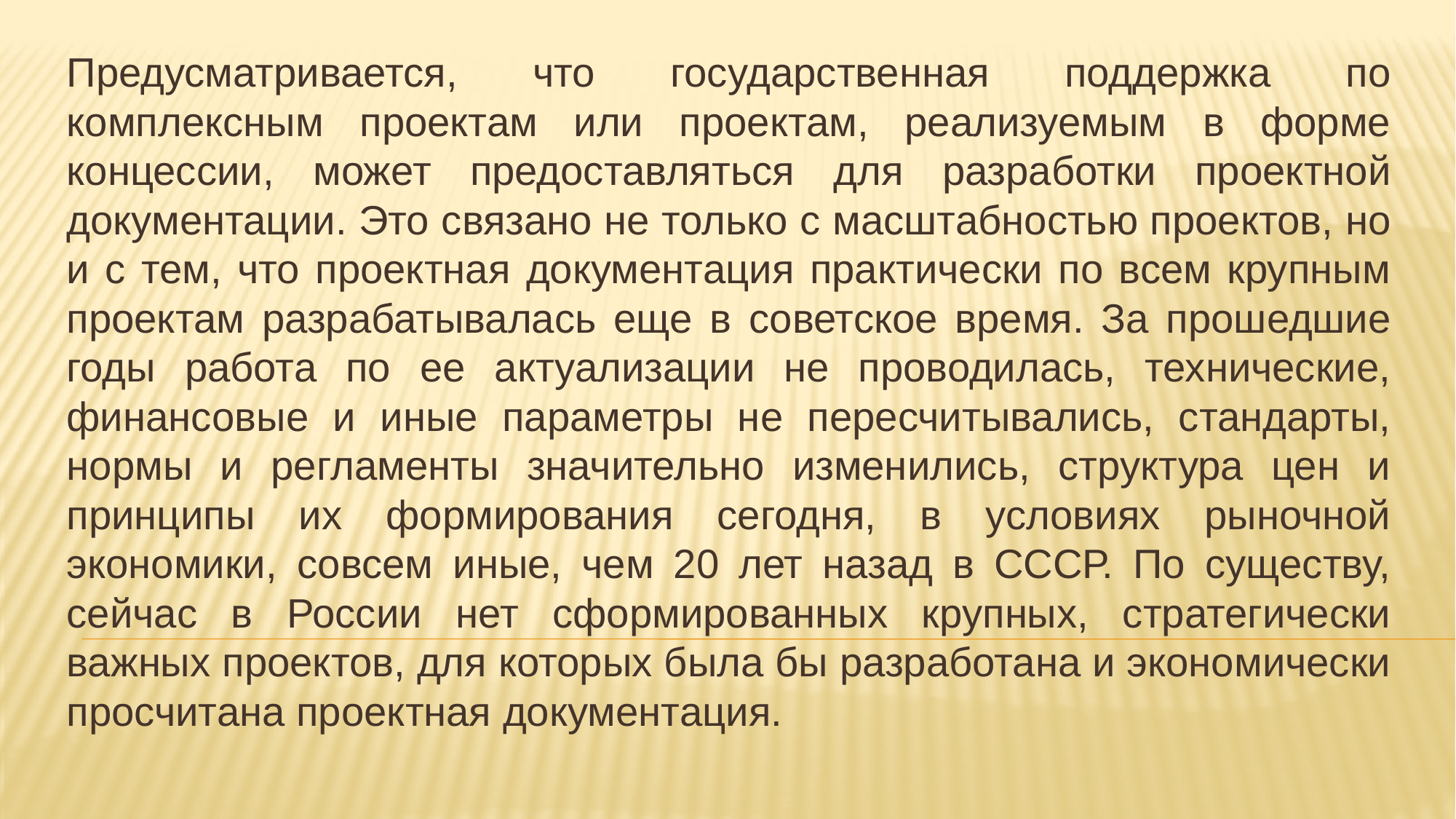

Предусматривается, что государственная поддержка по комплексным проектам или проектам, реализуемым в форме концессии, может предоставляться для разработки проектной документации. Это связано не только с масштабностью проектов, но и с тем, что проектная документация практически по всем крупным проектам разрабатывалась еще в советское время. За прошедшие годы работа по ее актуализации не проводилась, технические, финансовые и иные параметры не пересчитывались, стандарты, нормы и регламенты значительно изменились, структура цен и принципы их формирования сегодня, в условиях рыночной экономики, совсем иные, чем 20 лет назад в СССР. По существу, сейчас в России нет сформированных крупных, стратегически важных проектов, для которых была бы разработана и экономически просчитана проектная документация.